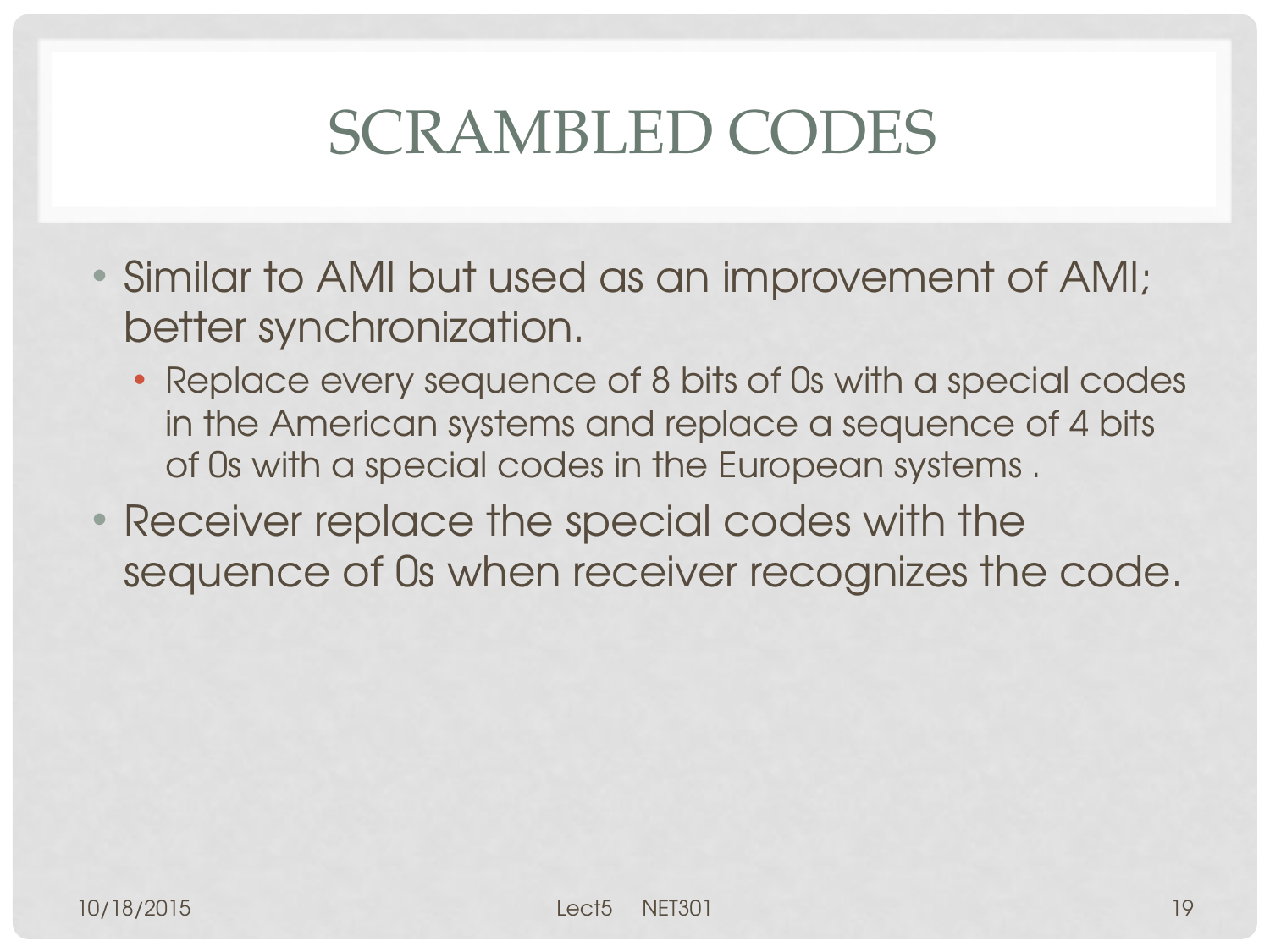

# Scrambled codes
Similar to AMI but used as an improvement of AMI; better synchronization.
Replace every sequence of 8 bits of 0s with a special codes in the American systems and replace a sequence of 4 bits of 0s with a special codes in the European systems .
Receiver replace the special codes with the sequence of 0s when receiver recognizes the code.
10/18/2015
Lect5     NET301
19